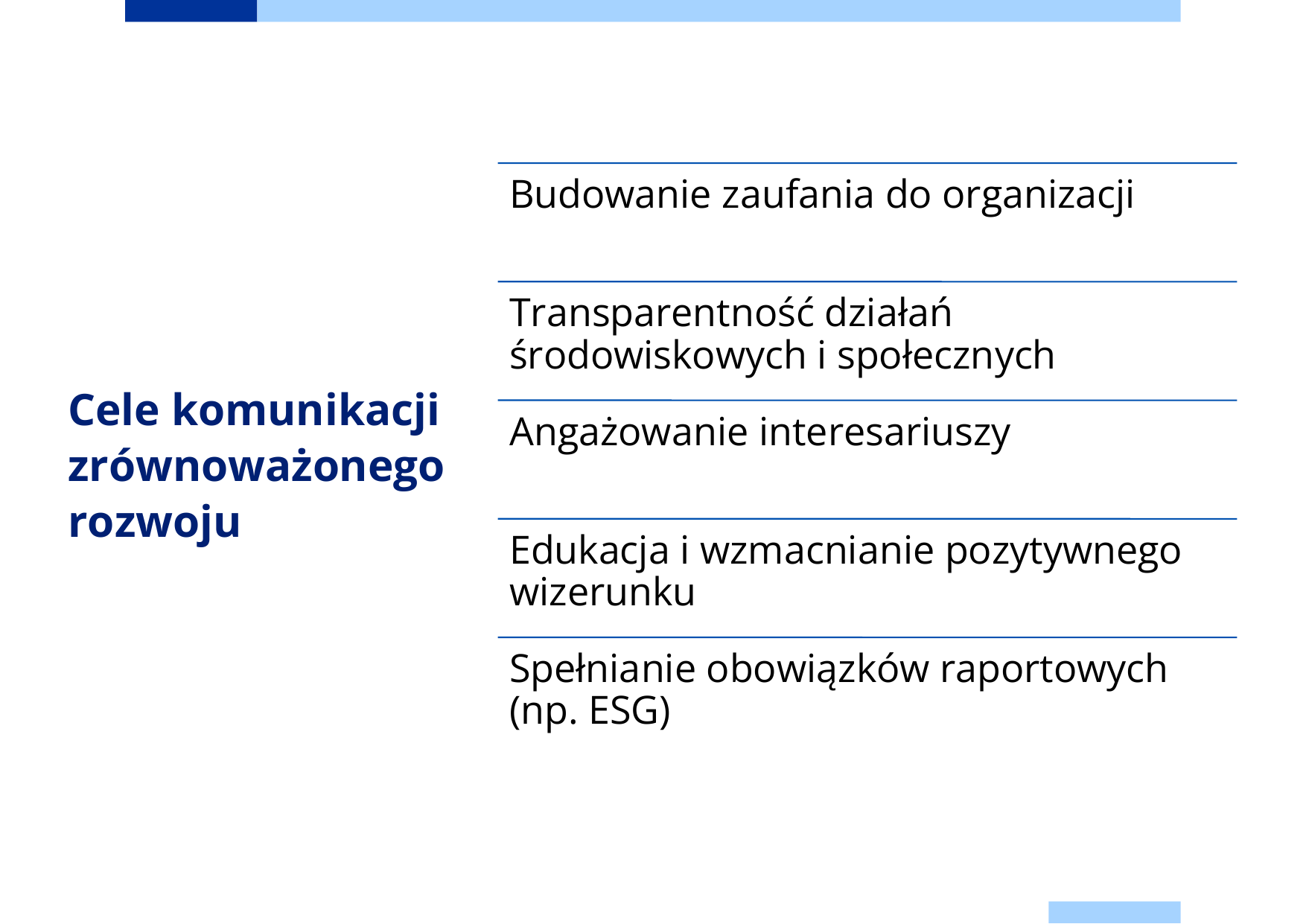

Budowanie zaufania do organizacji
Transparentność działań środowiskowych i społecznych
Angażowanie interesariuszy
Edukacja i wzmacnianie pozytywnego wizerunku
Spełnianie obowiązków raportowych (np. ESG)
# Cele komunikacji zrównoważonego rozwoju